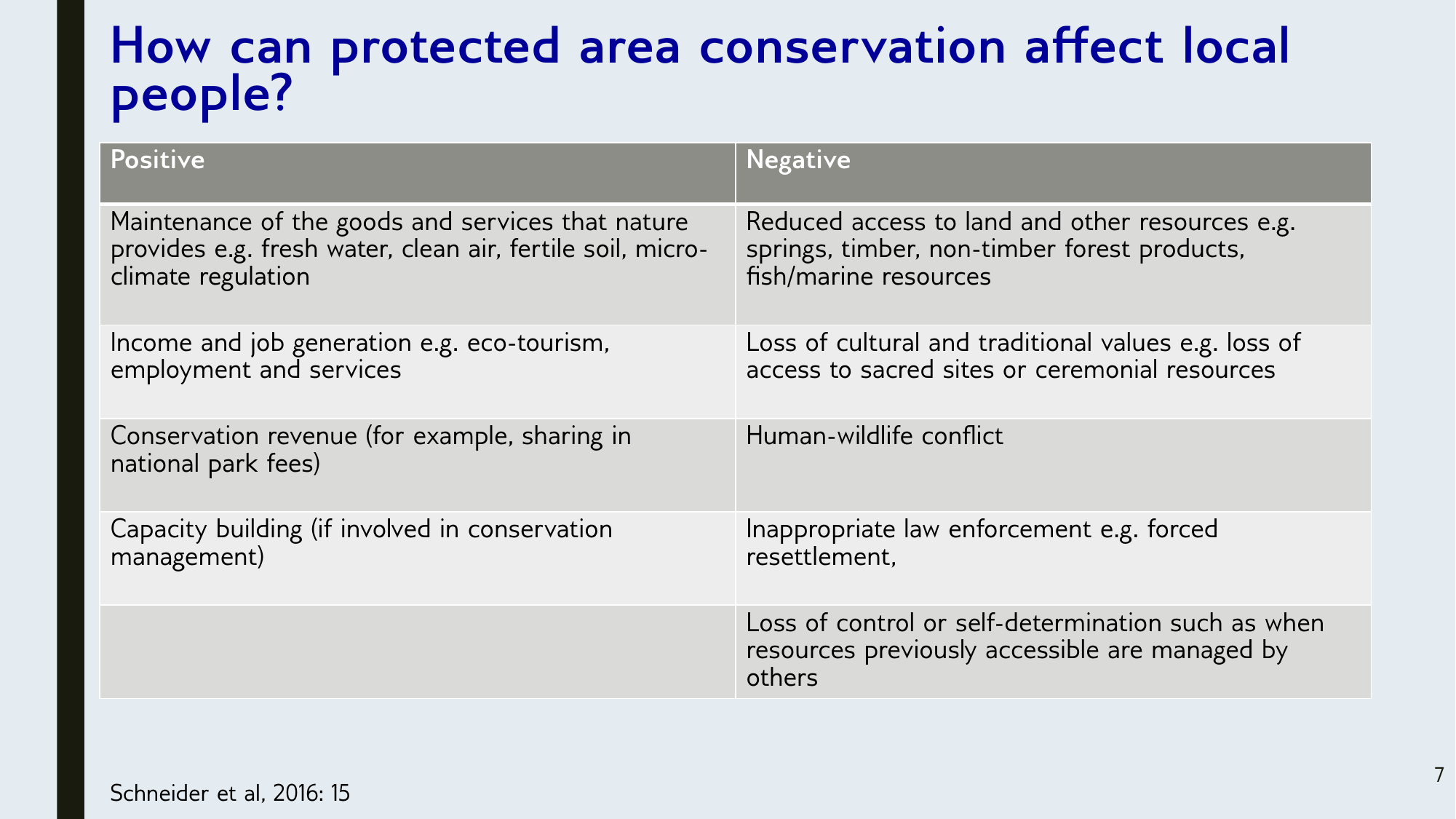

# How can protected area conservation affect local people?
| Positive | Negative |
| --- | --- |
| Maintenance of the goods and services that nature provides e.g. fresh water, clean air, fertile soil, micro-climate regulation | Reduced access to land and other resources e.g. springs, timber, non-timber forest products, fish/marine resources |
| Income and job generation e.g. eco-tourism, employment and services | Loss of cultural and traditional values e.g. loss of access to sacred sites or ceremonial resources |
| Conservation revenue (for example, sharing in national park fees) | Human-wildlife conflict |
| Capacity building (if involved in conservation management) | Inappropriate law enforcement e.g. forced resettlement, |
|  | Loss of control or self-determination such as when resources previously accessible are managed by others |
7
Schneider et al, 2016: 15